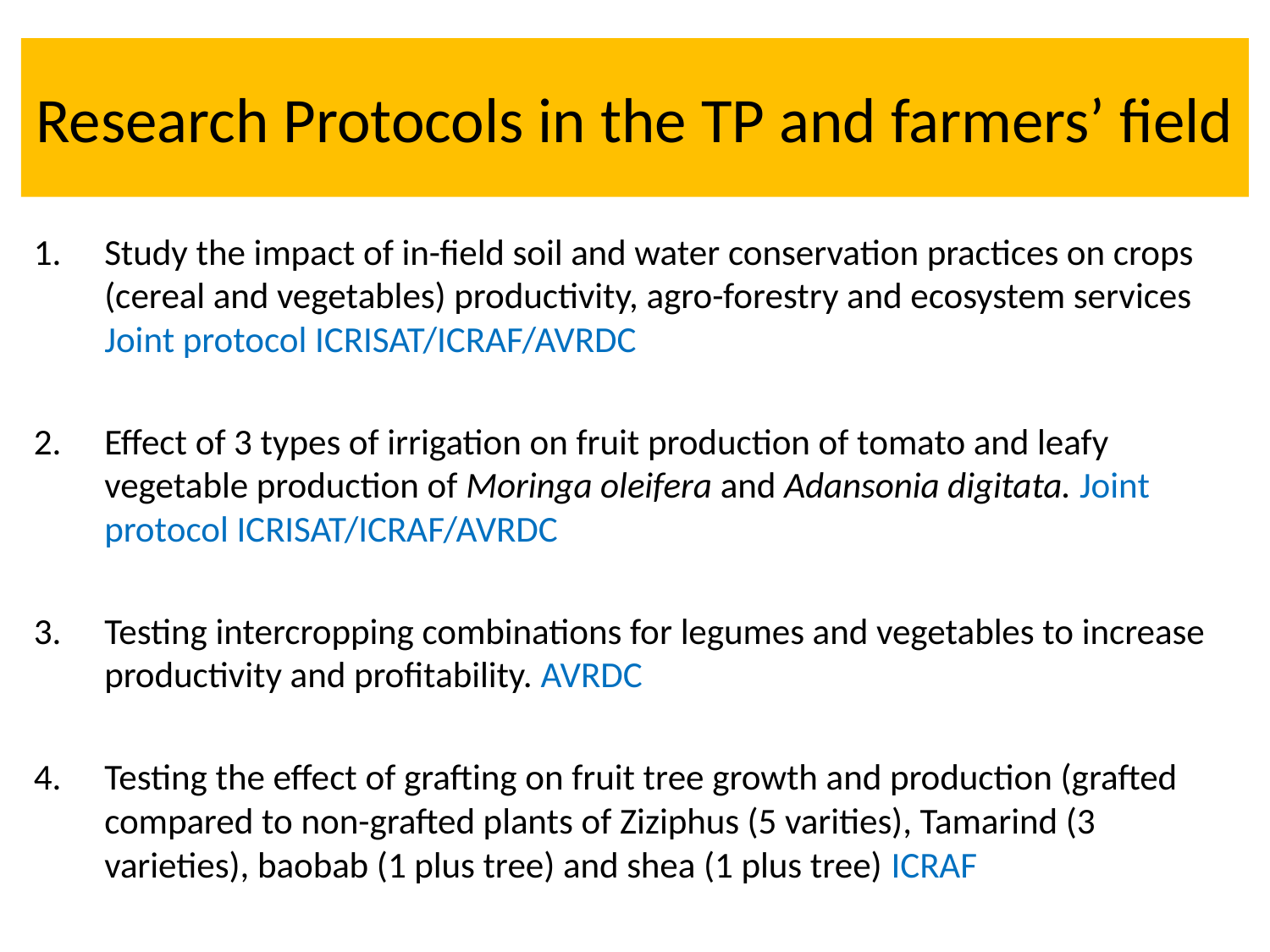

# Research Protocols in the TP and farmers’ field
Study the impact of in-field soil and water conservation practices on crops (cereal and vegetables) productivity, agro-forestry and ecosystem services Joint protocol ICRISAT/ICRAF/AVRDC

Effect of 3 types of irrigation on fruit production of tomato and leafy vegetable production of Moringa oleifera and Adansonia digitata. Joint protocol ICRISAT/ICRAF/AVRDC

Testing intercropping combinations for legumes and vegetables to increase productivity and profitability. AVRDC

Testing the effect of grafting on fruit tree growth and production (grafted compared to non-grafted plants of Ziziphus (5 varities), Tamarind (3 varieties), baobab (1 plus tree) and shea (1 plus tree) ICRAF